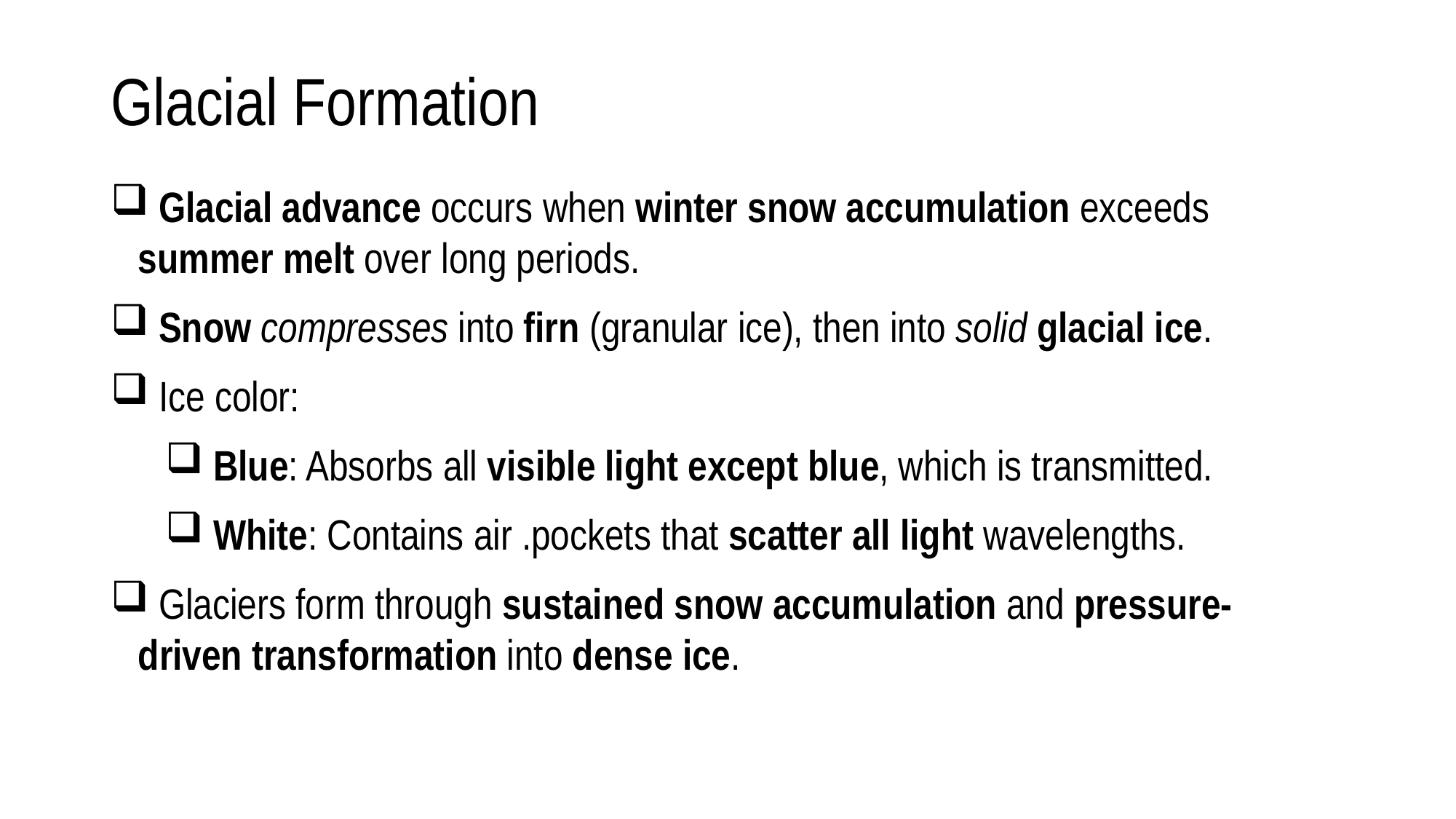

# Glacial Formation
 Glacial advance occurs when winter snow accumulation exceeds summer melt over long periods.
 Snow compresses into firn (granular ice), then into solid glacial ice.
 Ice color:
 Blue: Absorbs all visible light except blue, which is transmitted.
 White: Contains air .pockets that scatter all light wavelengths.
 Glaciers form through sustained snow accumulation and pressure-driven transformation into dense ice.